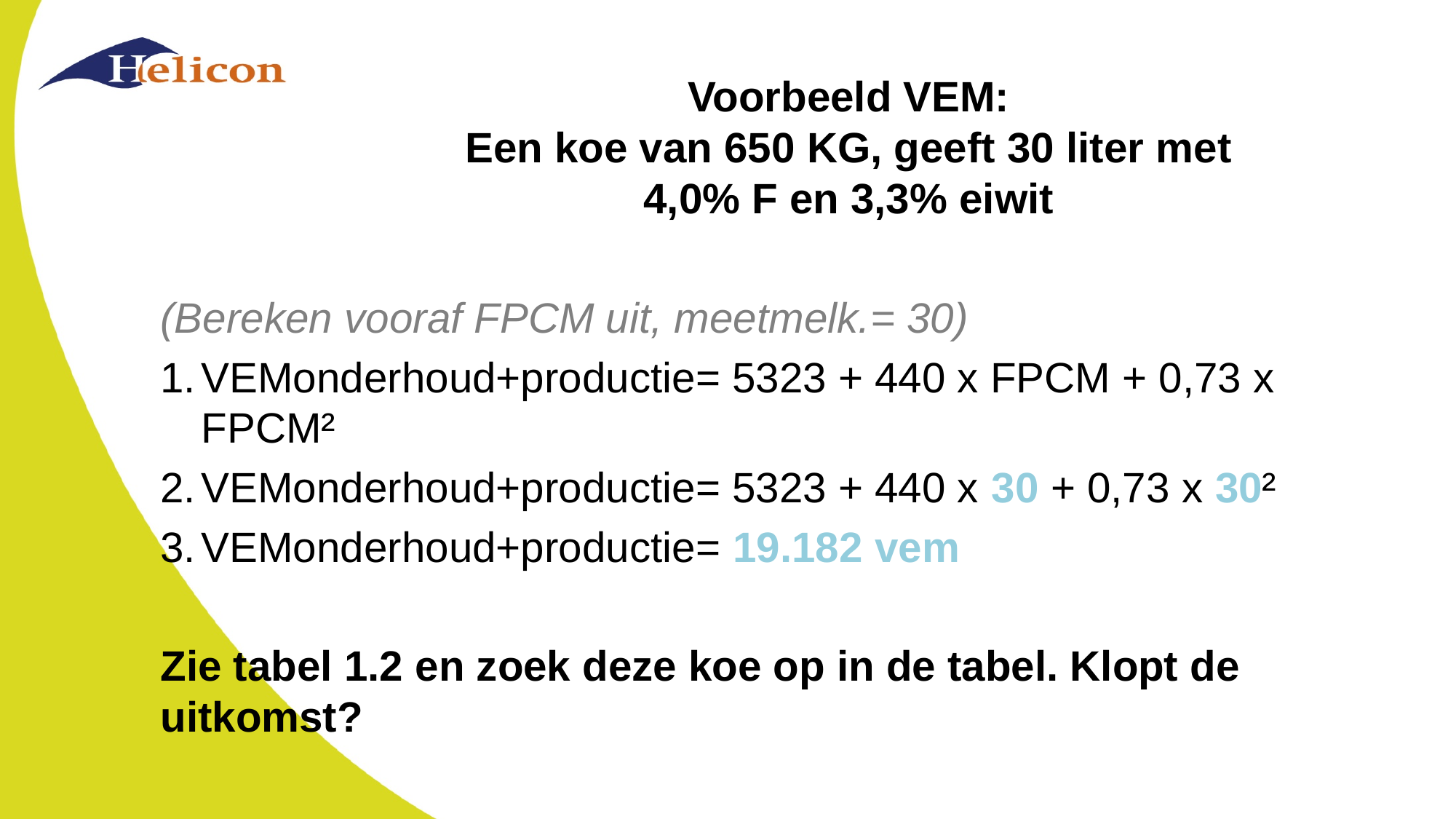

# Voorbeeld VEM: Een koe van 650 KG, geeft 30 liter met 4,0% F en 3,3% eiwit
(Bereken vooraf FPCM uit, meetmelk.= 30)
VEMonderhoud+productie= 5323 + 440 x FPCM + 0,73 x FPCM²
VEMonderhoud+productie= 5323 + 440 x 30 + 0,73 x 30²
VEMonderhoud+productie= 19.182 vem

Zie tabel 1.2 en zoek deze koe op in de tabel. Klopt de uitkomst?